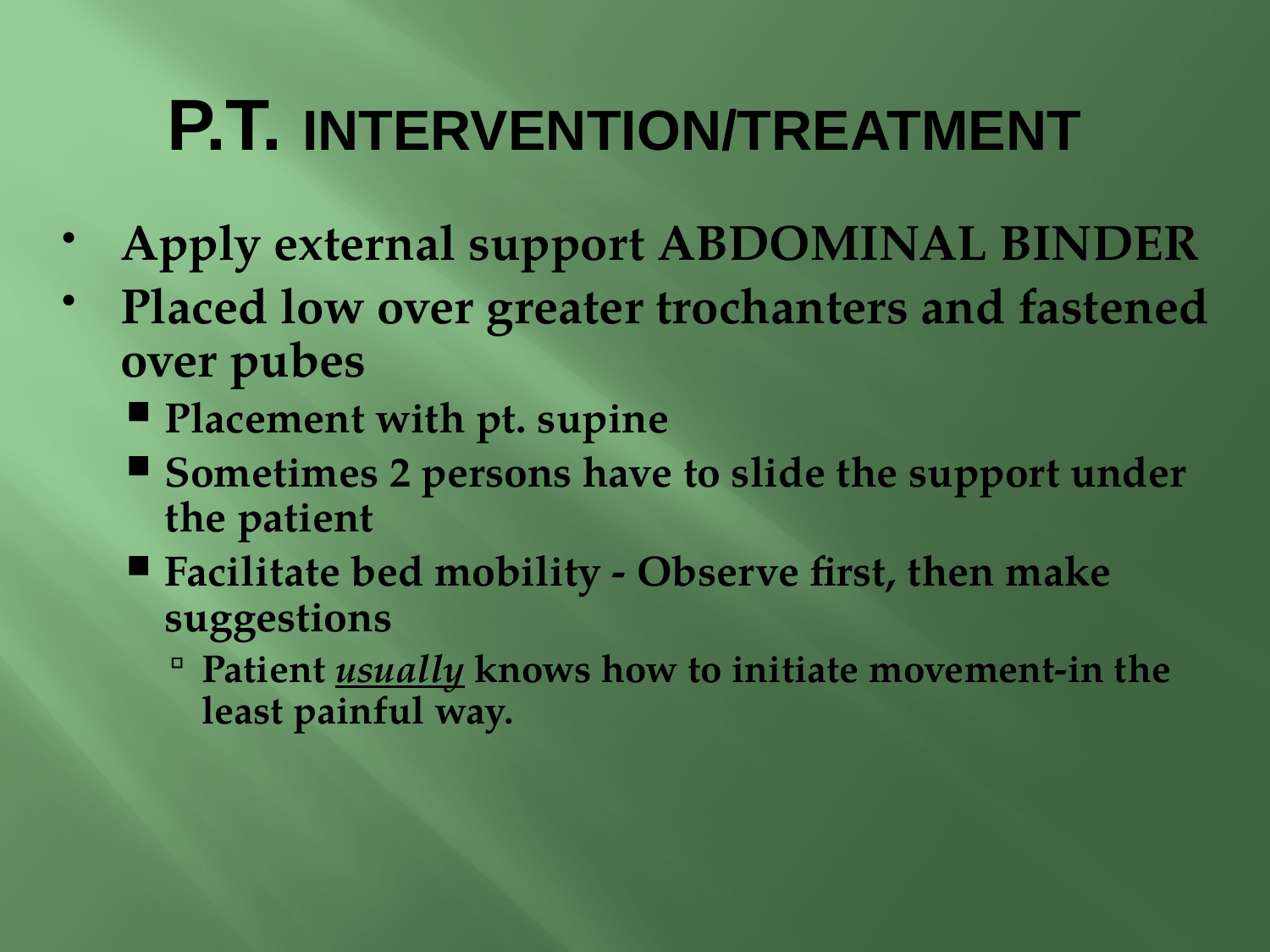

# P.T. INTERVENTION/TREATMENT
Apply external support ABDOMINAL BINDER
Placed low over greater trochanters and fastened over pubes
Placement with pt. supine
Sometimes 2 persons have to slide the support under the patient
Facilitate bed mobility - Observe first, then make suggestions
Patient usually knows how to initiate movement-in the least painful way.